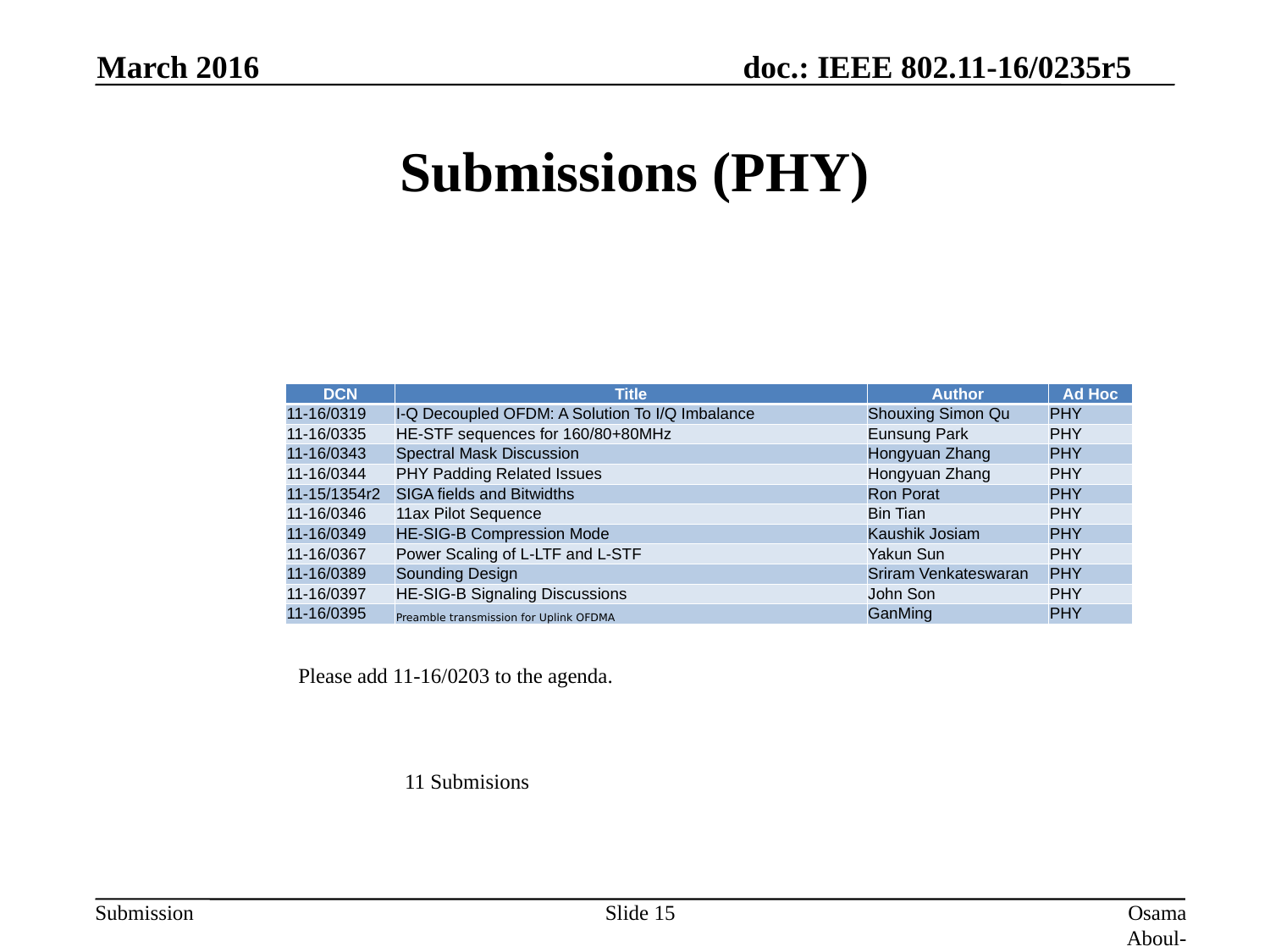

March 2016
# Submissions (PHY)
| DCN | Title | Author | Ad Hoc |
| --- | --- | --- | --- |
| 11-16/0319 | I-Q Decoupled OFDM: A Solution To I/Q Imbalance | Shouxing Simon Qu | PHY |
| 11-16/0335 | HE-STF sequences for 160/80+80MHz | Eunsung Park | PHY |
| 11-16/0343 | Spectral Mask Discussion | Hongyuan Zhang | PHY |
| 11-16/0344 | PHY Padding Related Issues | Hongyuan Zhang | PHY |
| 11-15/1354r2 | SIGA fields and Bitwidths | Ron Porat | PHY |
| 11-16/0346 | 11ax Pilot Sequence | Bin Tian | PHY |
| 11-16/0349 | HE-SIG-B Compression Mode | Kaushik Josiam | PHY |
| 11-16/0367 | Power Scaling of L-LTF and L-STF | Yakun Sun | PHY |
| 11-16/0389 | Sounding Design | Sriram Venkateswaran | PHY |
| 11-16/0397 | HE-SIG-B Signaling Discussions | John Son | PHY |
| 11-16/0395 | Preamble transmission for Uplink OFDMA | GanMing | PHY |
Please add 11-16/0203 to the agenda.
11 Submisions
Slide 15
Osama Aboul-Magd (Huawei Technologies)